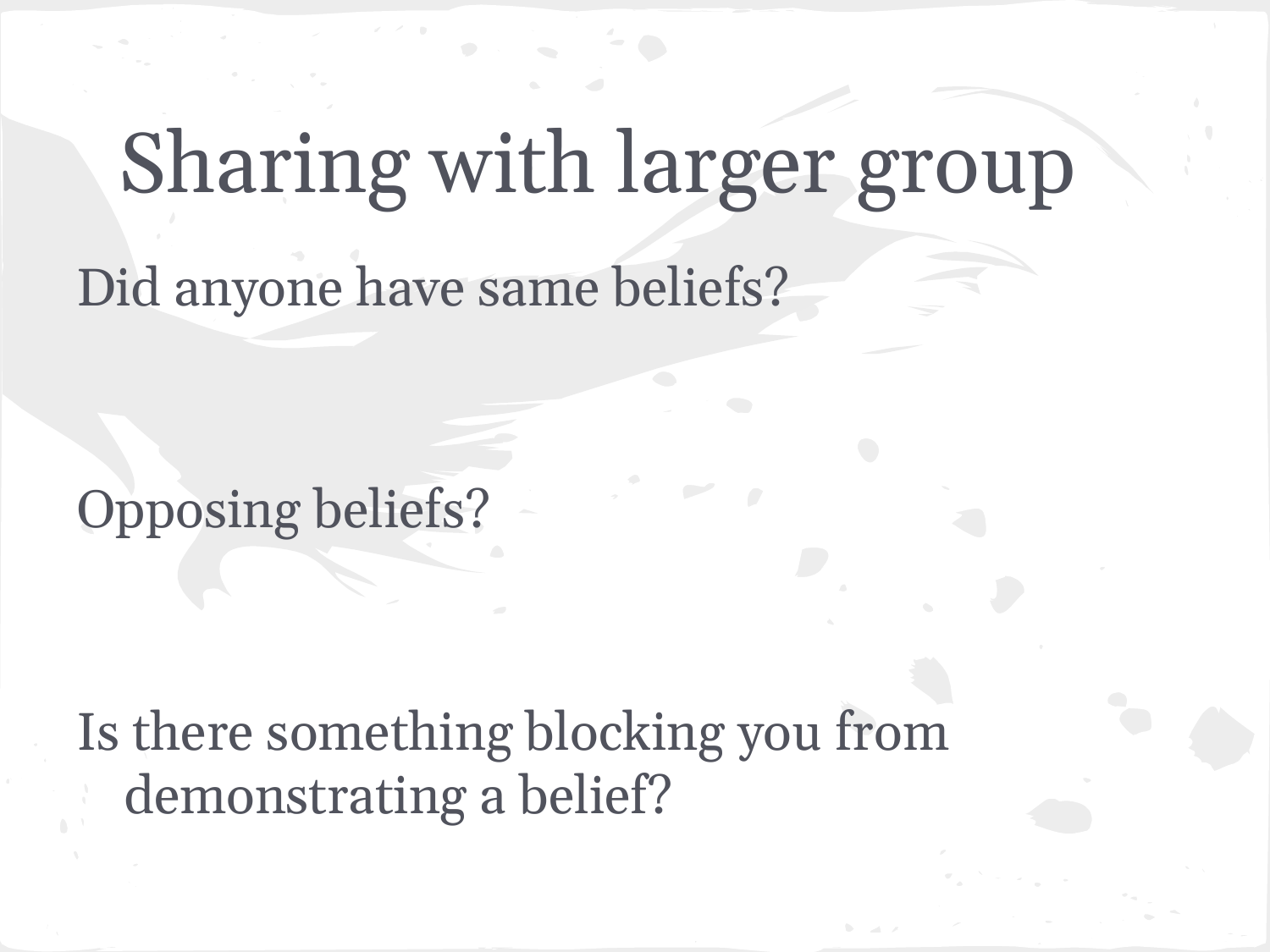

# Sharing with larger group
Did anyone have same beliefs?

Opposing beliefs?

Is there something blocking you from demonstrating a belief?